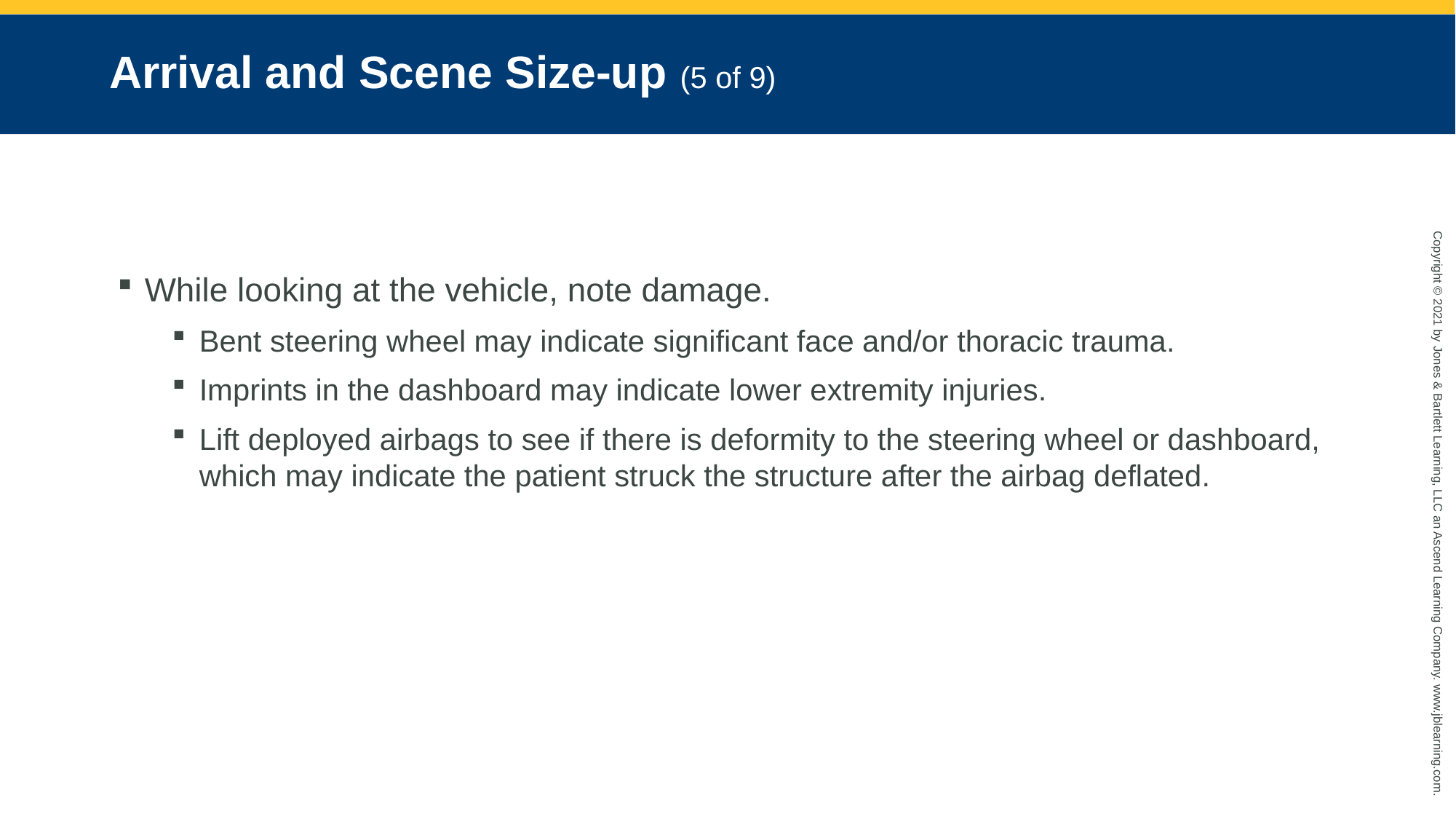

# Arrival and Scene Size-up (5 of 9)
While looking at the vehicle, note damage.
Bent steering wheel may indicate significant face and/or thoracic trauma.
Imprints in the dashboard may indicate lower extremity injuries.
Lift deployed airbags to see if there is deformity to the steering wheel or dashboard, which may indicate the patient struck the structure after the airbag deflated.